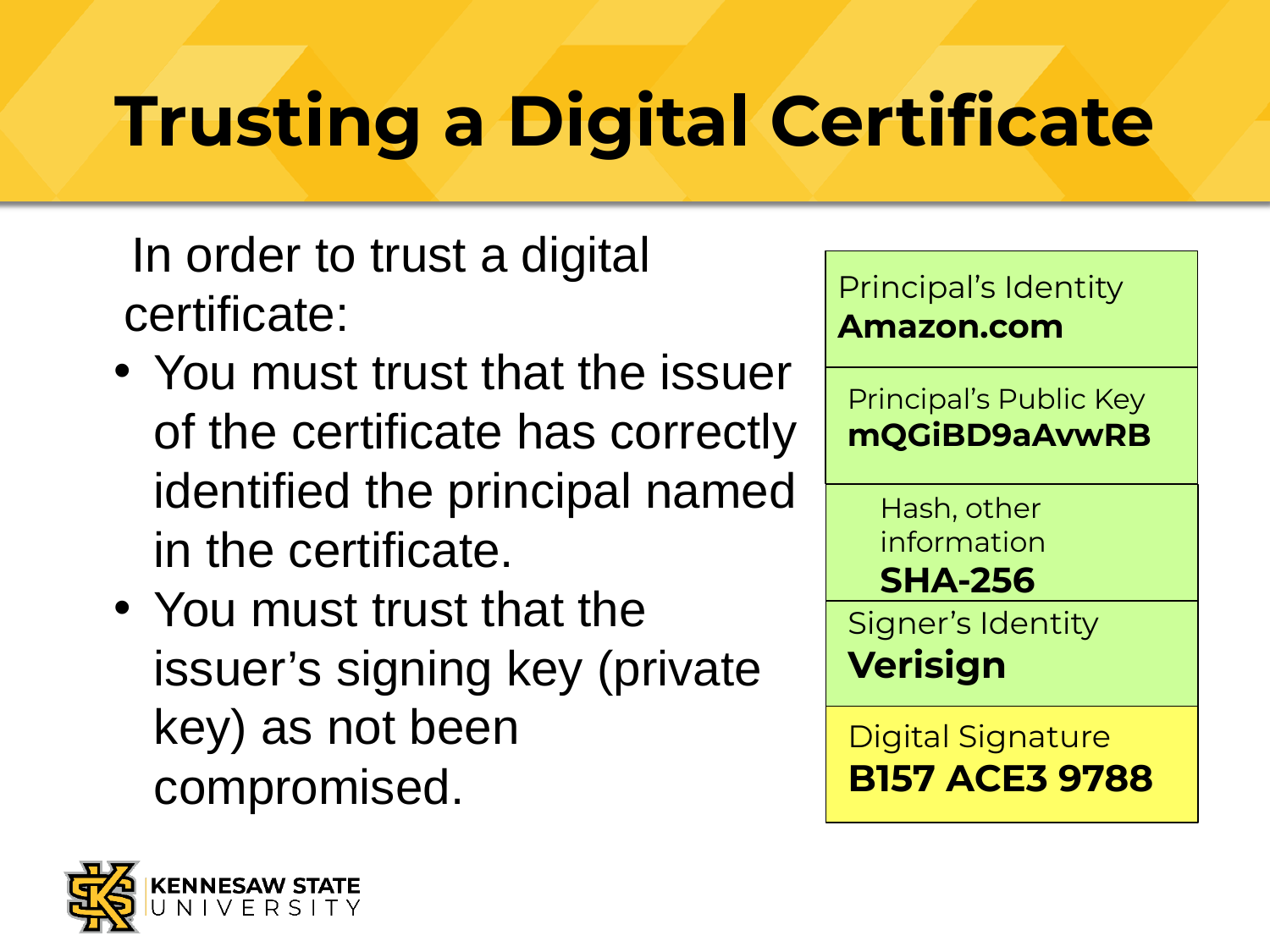

# Trusting a Digital Certificate
    In order to trust a digital certificate:
You must trust that the issuer of the certificate has correctly identified the principal named in the certificate.
You must trust that the issuer’s signing key (private key) as not been compromised.

Principal’s Identity
Amazon.com

Principal’s Public Key
mQGiBD9aAvwRB
Hash, other information
SHA-256

Signer’s Identity
Verisign

Digital Signature
B157 ACE3 9788